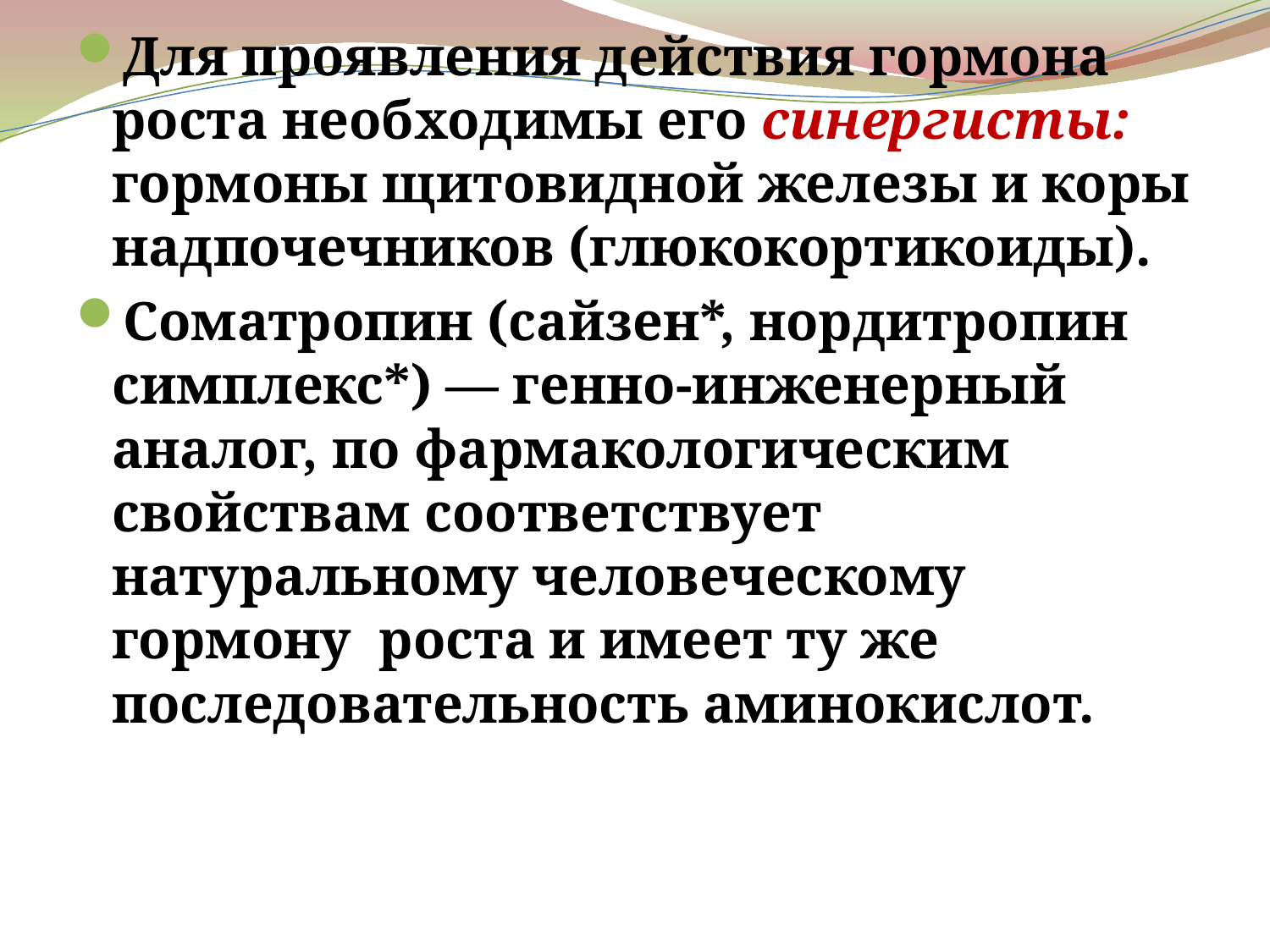

Для проявления действия гормона роста необходимы его синергисты: гормоны щитовидной железы и коры надпочечников (глюкокортикоиды).
Соматропин (сайзен*, нордитропин симплекс*) — генно-инженерный аналог, по фармакологическим свойствам соответствует натуральному человеческому гормону  роста и имеет ту же последовательность аминокислот.